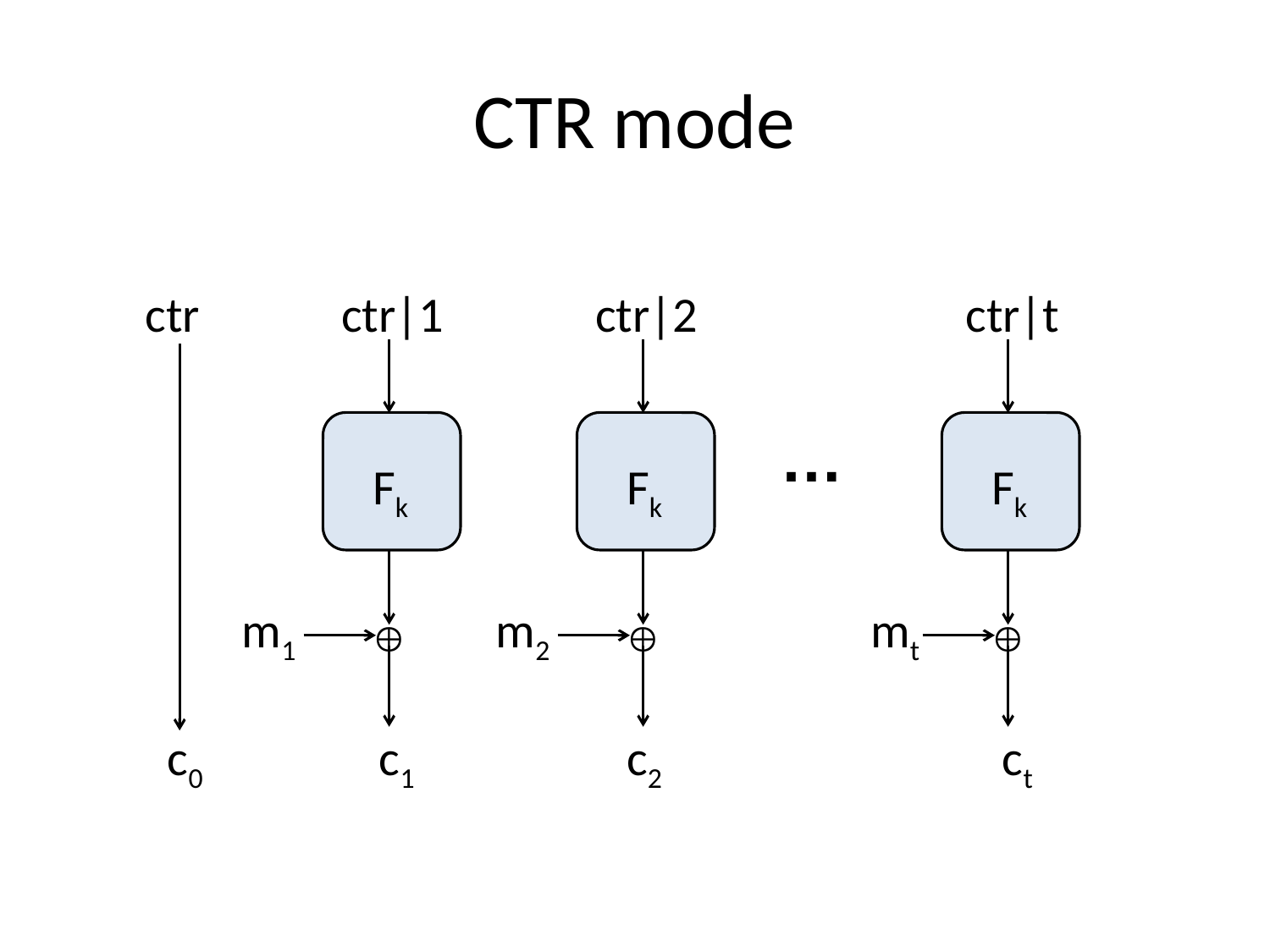

# CTR mode
ctr
ctr|1
ctr|2
ctr|t

…

Fk
Fk
Fk
m1
m2
mt
⊕
⊕
⊕
c0
c1
c2
ct